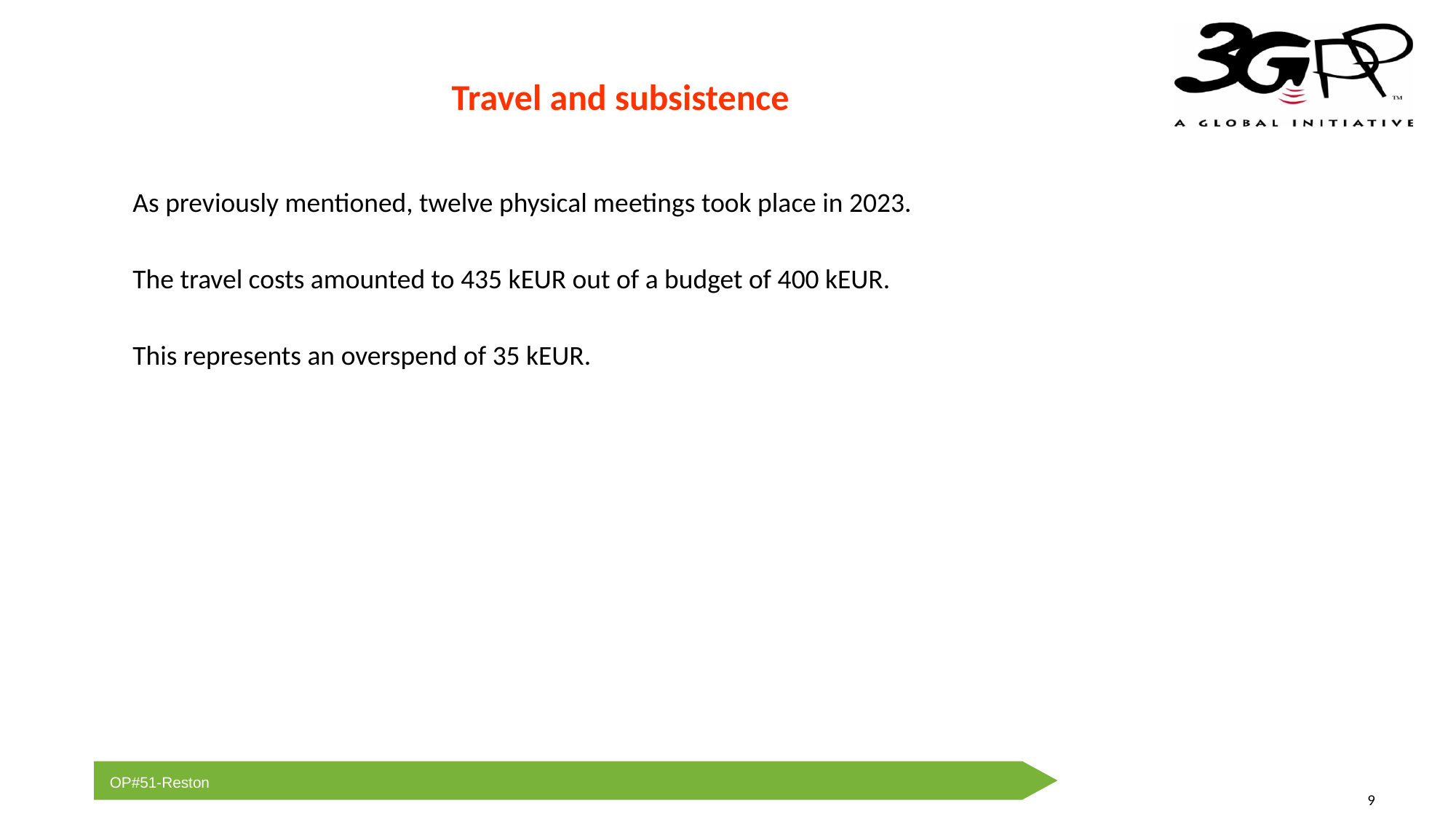

# Travel and subsistence

As previously mentioned, twelve physical meetings took place in 2023.

The travel costs amounted to 435 kEUR out of a budget of 400 kEUR.

This represents an overspend of 35 kEUR.

9